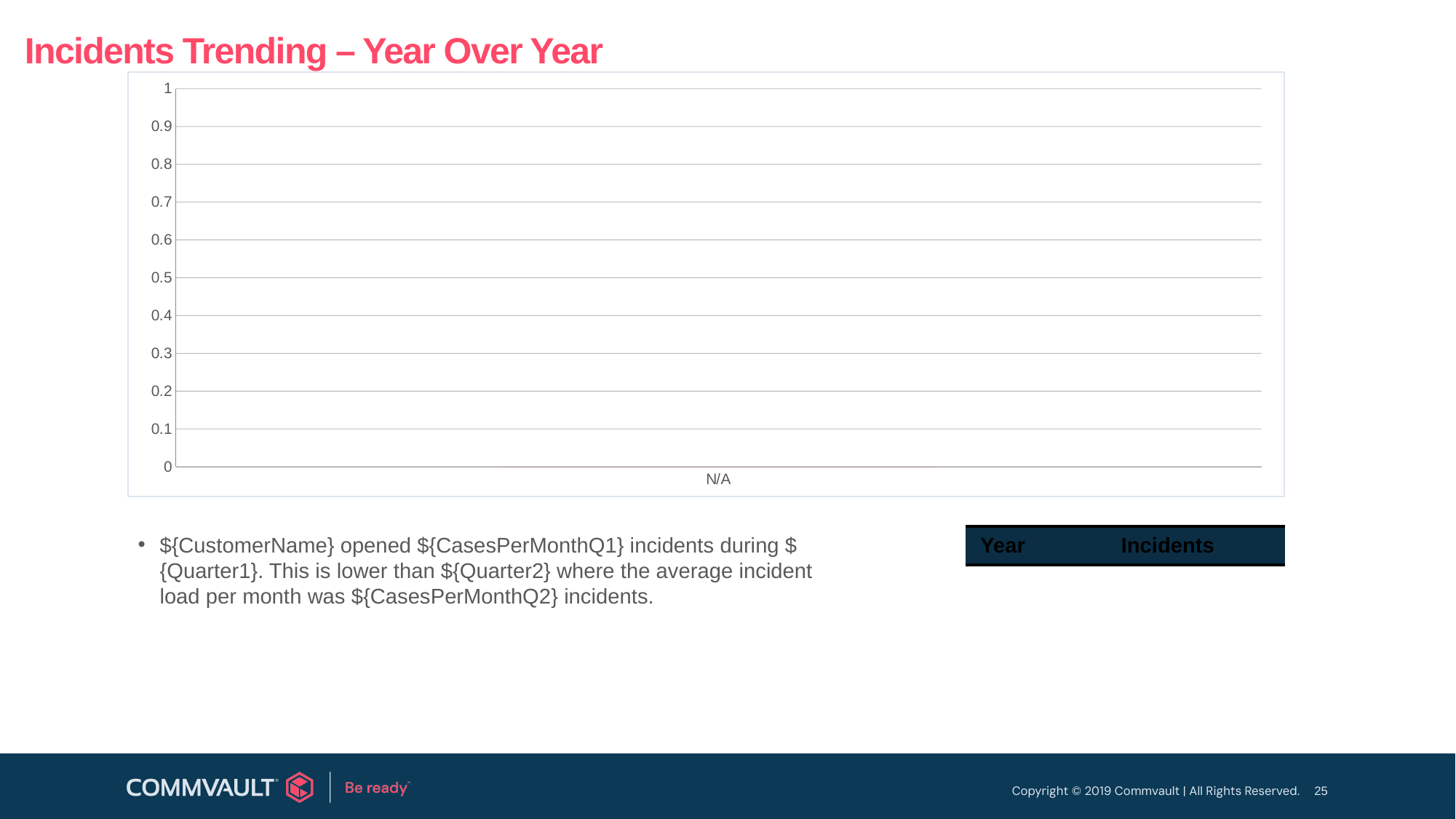

# Incidents Trending – Year Over Year

### Chart

| Category | Severity 0 |
|---|---|
| N/A | 0.0 |
| Year | Incidents |
| --- | --- |
${CustomerName} opened ${CasesPerMonthQ1} incidents during ${Quarter1}. This is lower than ${Quarter2} where the average incident load per month was ${CasesPerMonthQ2} incidents.
25